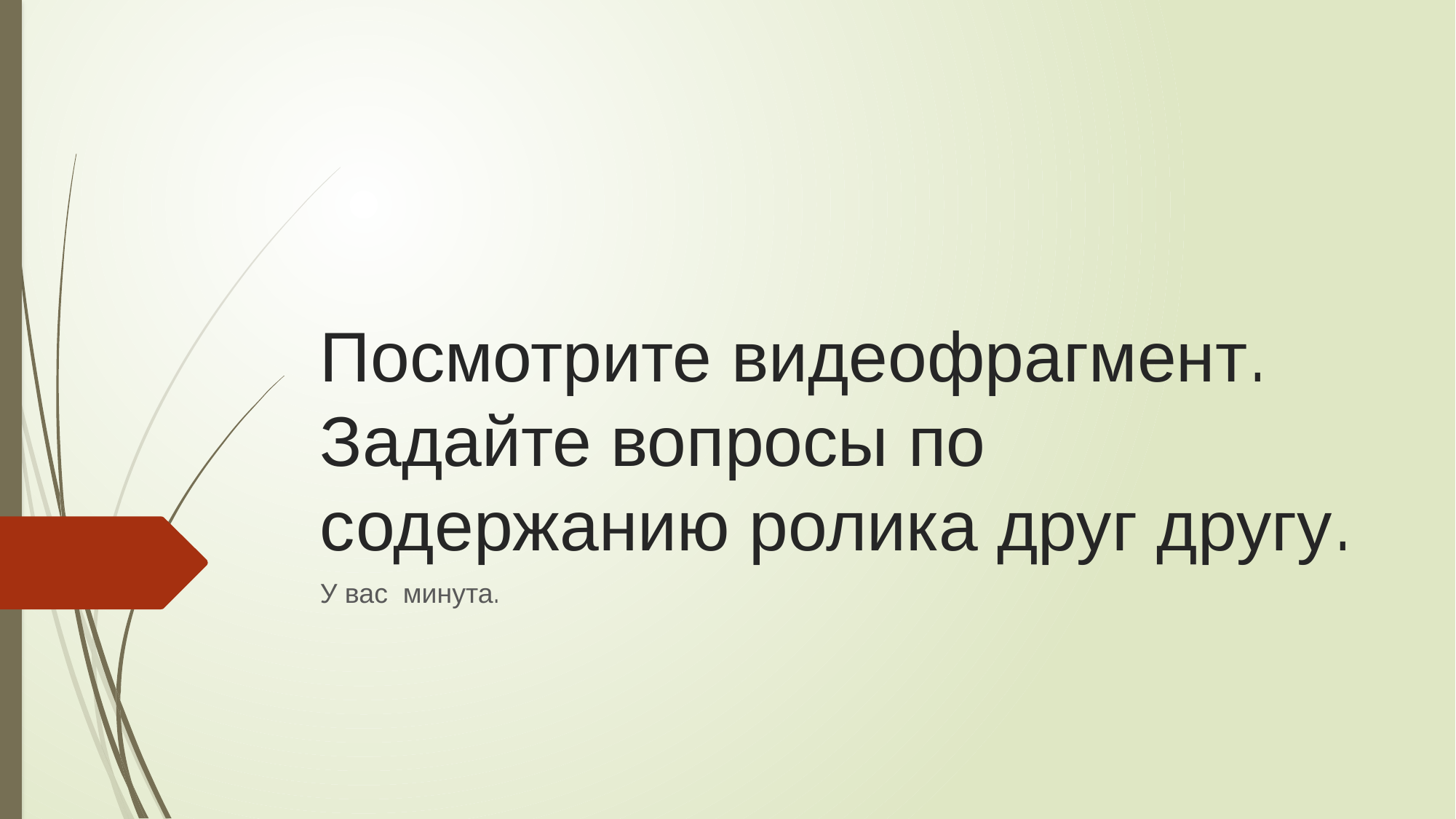

# Посмотрите видеофрагмент. Задайте вопросы по содержанию ролика друг другу.
У вас  минута.